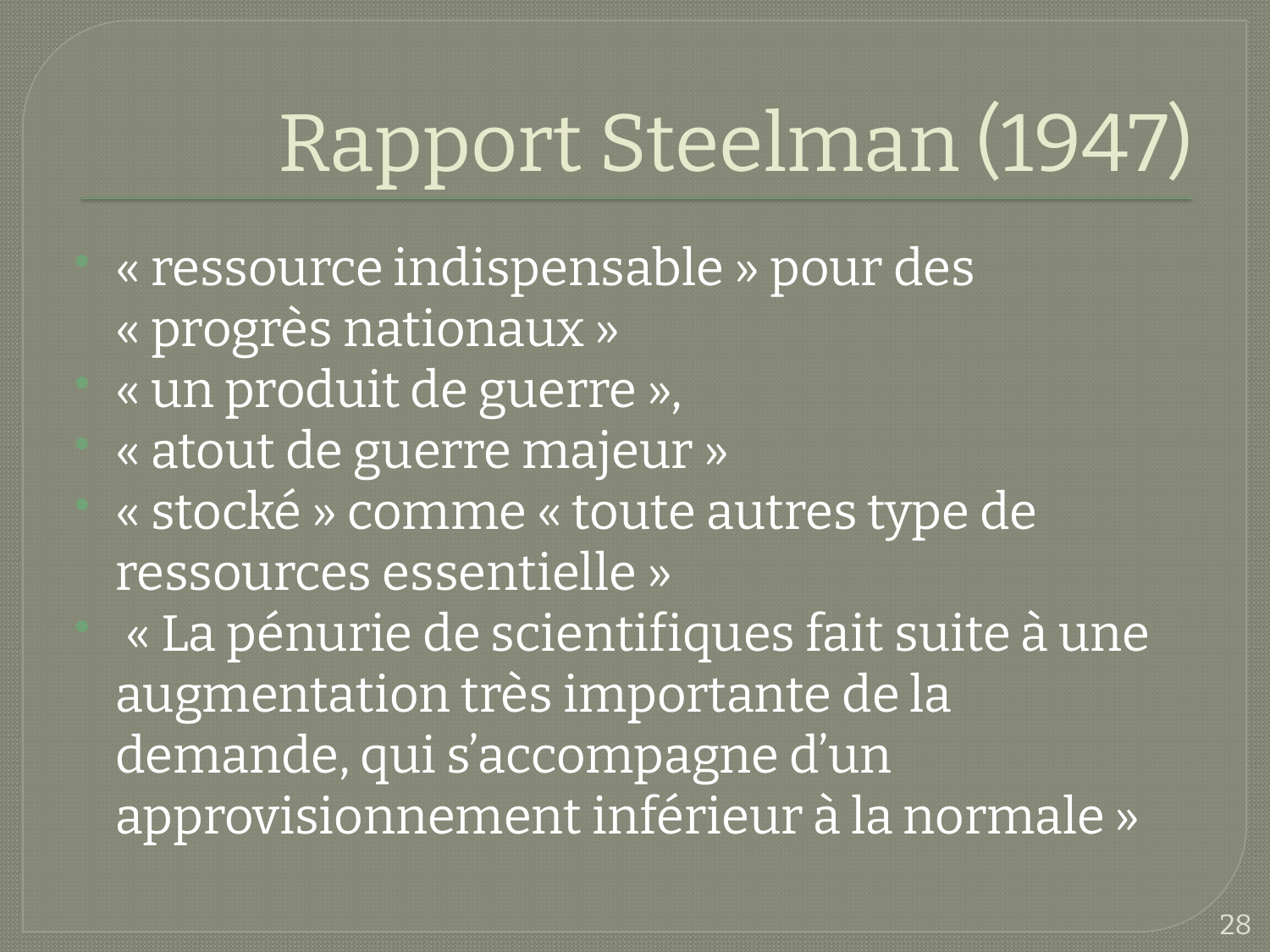

# Rapport Steelman (1947)
« ressource indispensable » pour des « progrès nationaux »
« un produit de guerre »,
« atout de guerre majeur »
« stocké » comme « toute autres type de ressources essentielle »
 « La pénurie de scientifiques fait suite à une augmentation très importante de la demande, qui s’accompagne d’un approvisionnement inférieur à la normale »

28